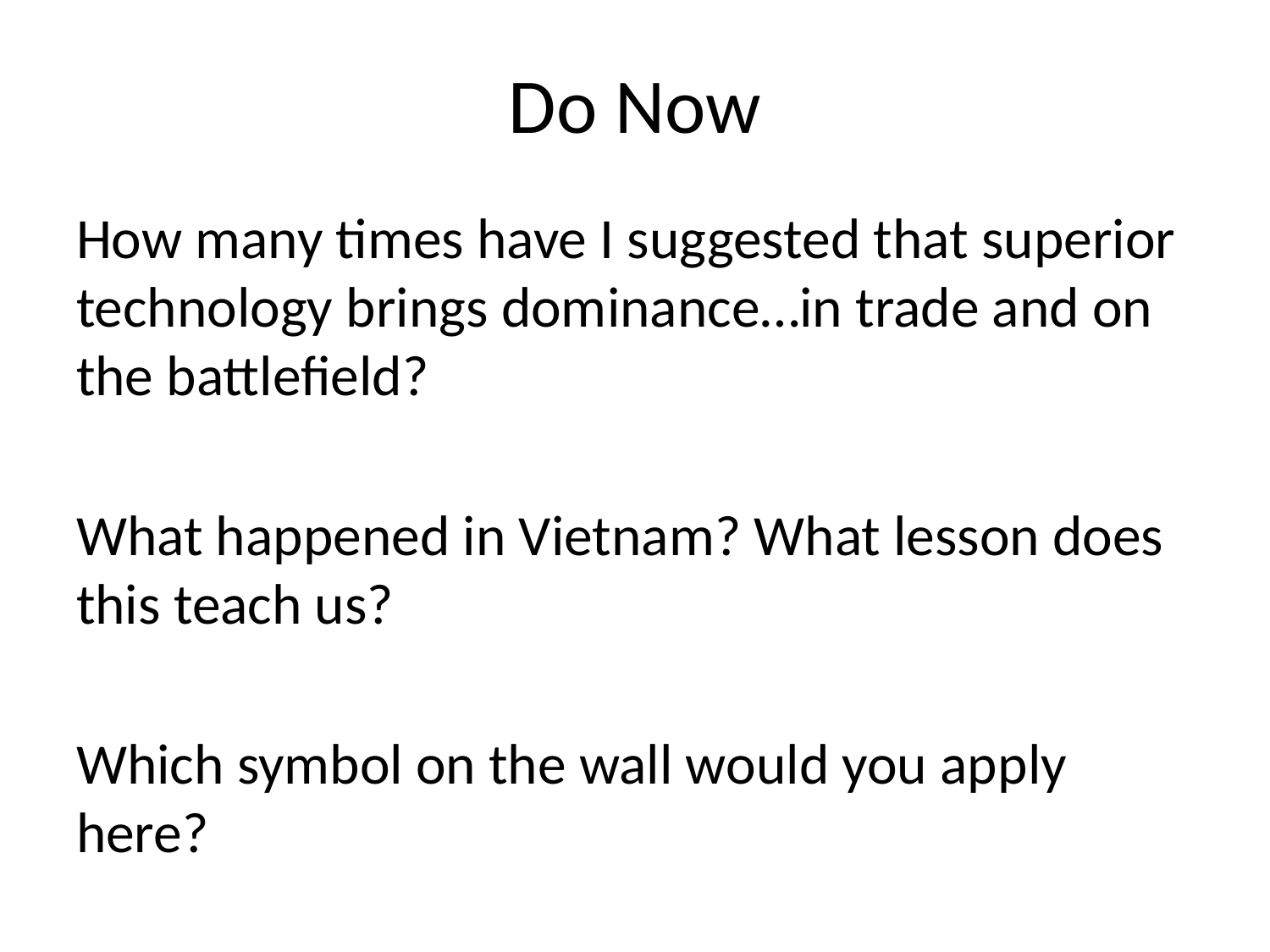

# Do Now
How many times have I suggested that superior technology brings dominance…in trade and on the battlefield?

What happened in Vietnam? What lesson does this teach us?

Which symbol on the wall would you apply here?